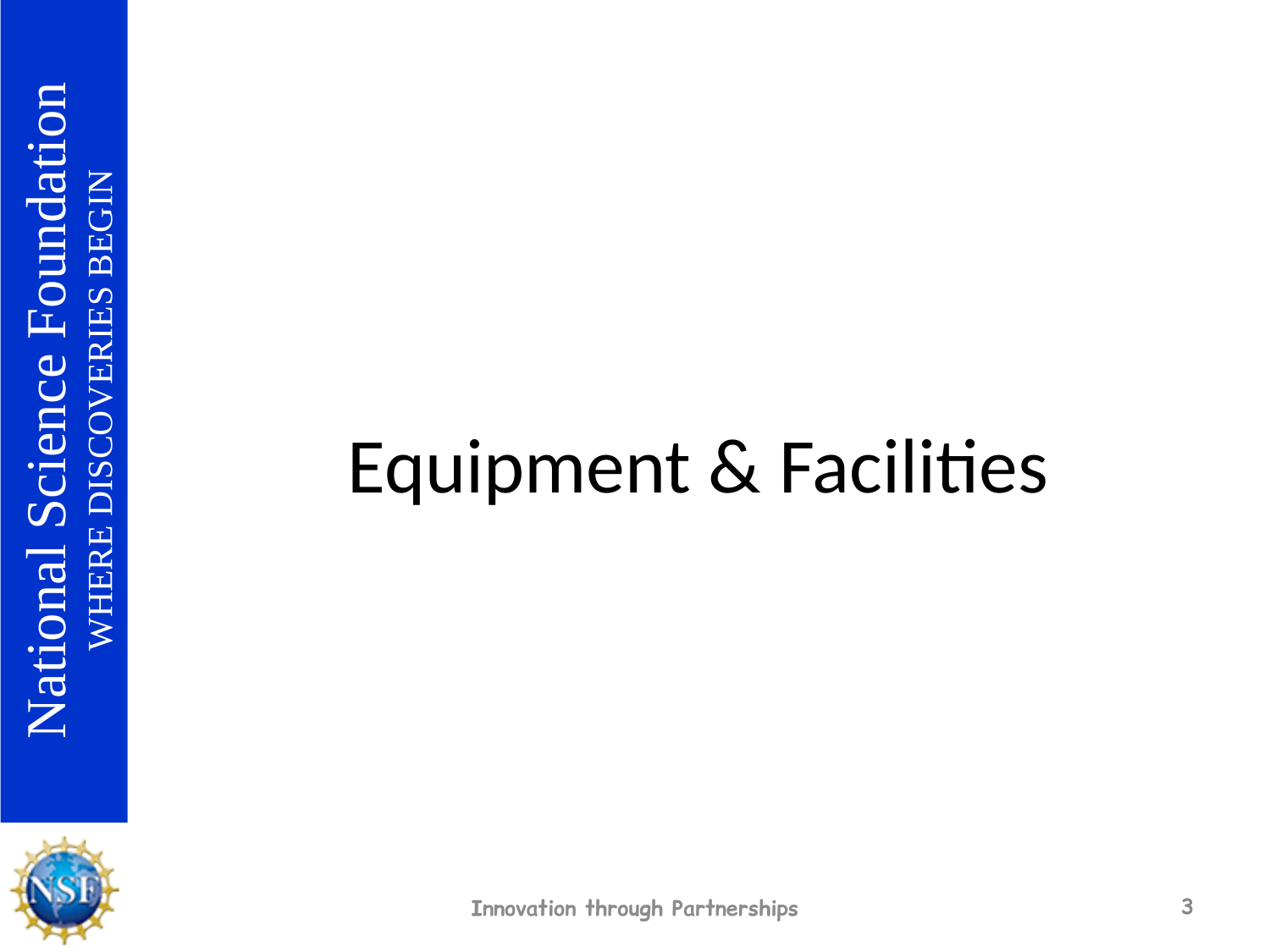

# Equipment & Facilities
Innovation through Partnerships
3